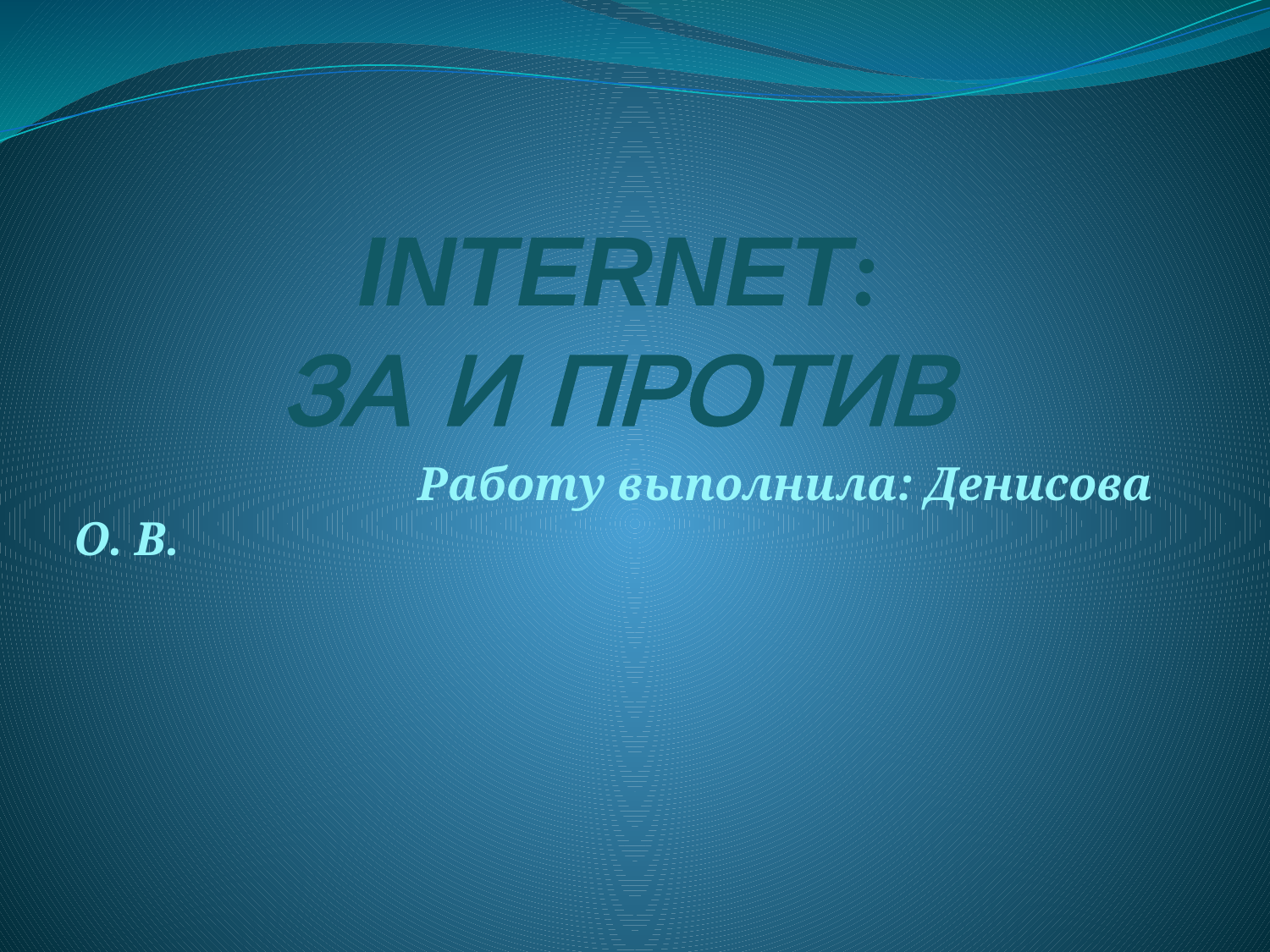

# INTERNET: ЗА И ПРОТИВ
                             Работу выполнила: Денисова О. В.